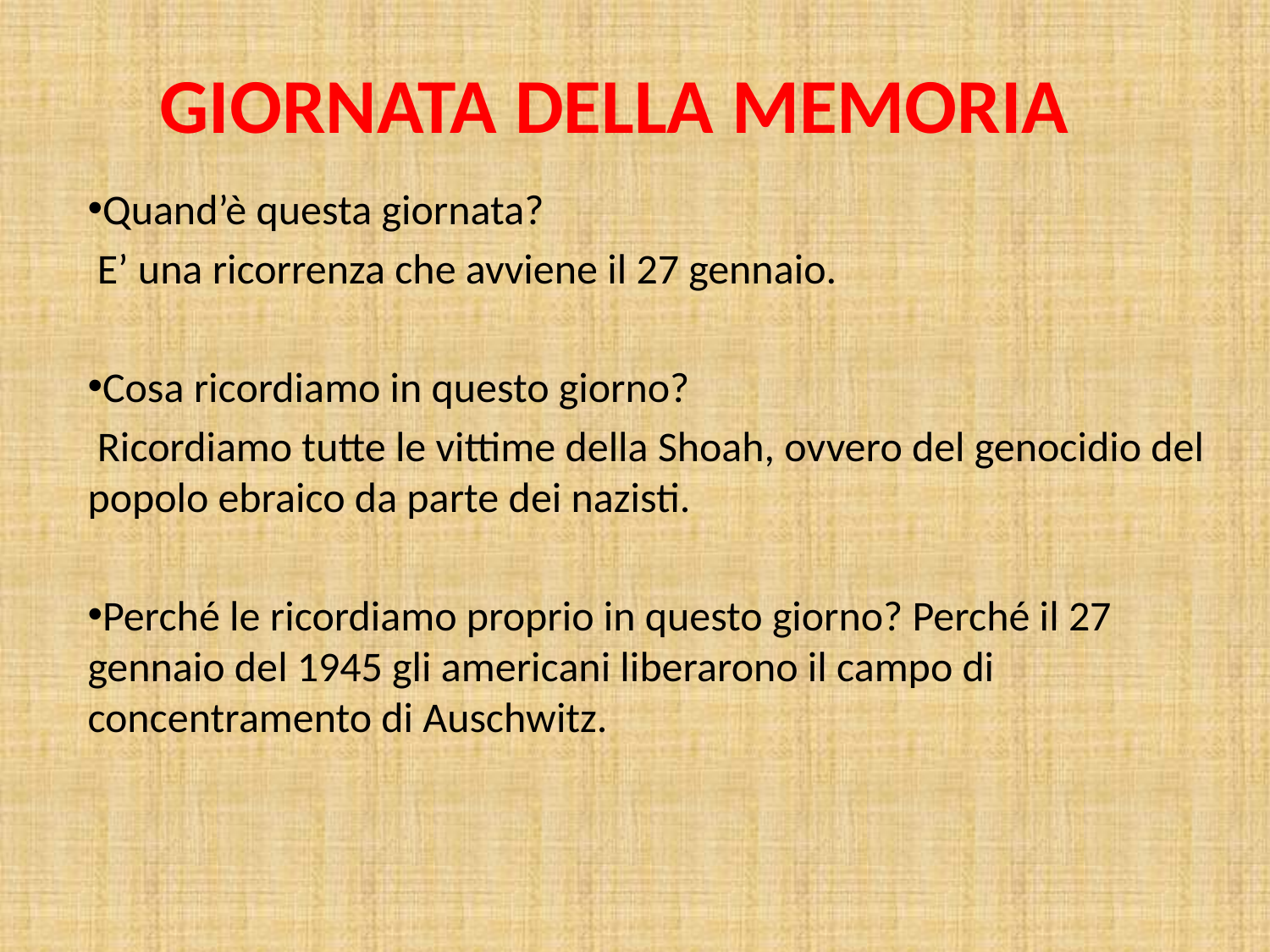

# GIORNATA DELLA MEMORIA
Quand’è questa giornata?
 E’ una ricorrenza che avviene il 27 gennaio.

Cosa ricordiamo in questo giorno?
 Ricordiamo tutte le vittime della Shoah, ovvero del genocidio del popolo ebraico da parte dei nazisti.

Perché le ricordiamo proprio in questo giorno? Perché il 27 gennaio del 1945 gli americani liberarono il campo di concentramento di Auschwitz.